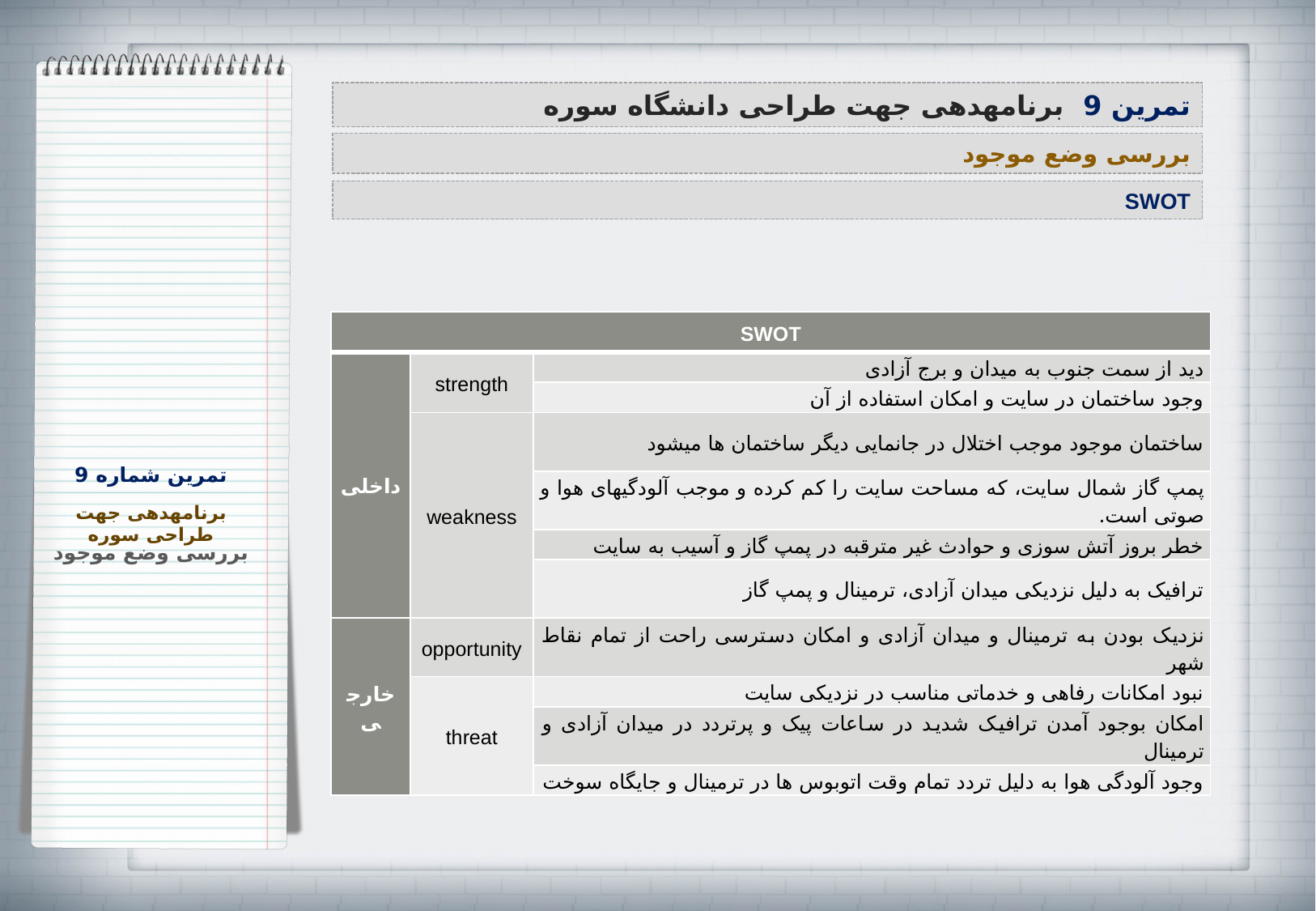

تمرین 9  برنامه‏دهی جهت طراحی دانشگاه سوره
بررسی وضع موجود
SWOT
| SWOT |  |  |
| --- | --- | --- |
| داخلی | strength | دید از سمت جنوب به میدان و برج آزادی |
|  |  | وجود ساختمان در سایت و امکان استفاده از آن |
|  | weakness | ساختمان موجود موجب اختلال در جانمایی دیگر ساختمان ها میشود |
|  |  | پمپ گاز شمال سایت، که مساحت سایت را کم کرده و موجب آلودگیهای هوا و صوتی است. |
|  |  | خطر بروز آتش سوزی و حوادث غیر مترقبه در پمپ گاز و آسیب به سایت |
|  |  | ترافیک به دلیل نزدیکی میدان آزادی، ترمینال و پمپ گاز |
| خارجی | opportunity | نزدیک بودن به ترمینال و میدان آزادی و امکان دسترسی راحت از تمام نقاط شهر |
|  | threat | نبود امکانات رفاهی و خدماتی مناسب در نزدیکی سایت |
|  |  | امکان بوجود آمدن ترافیک شدید در ساعات پیک و پرتردد در میدان آزادی و ترمینال |
|  |  | وجود آلودگی هوا به دلیل تردد تمام وقت اتوبوس ها در ترمینال و جایگاه سوخت |
تمرین شماره 9
برنامه‏دهی جهت طراحی سوره
بررسی وضع موجود